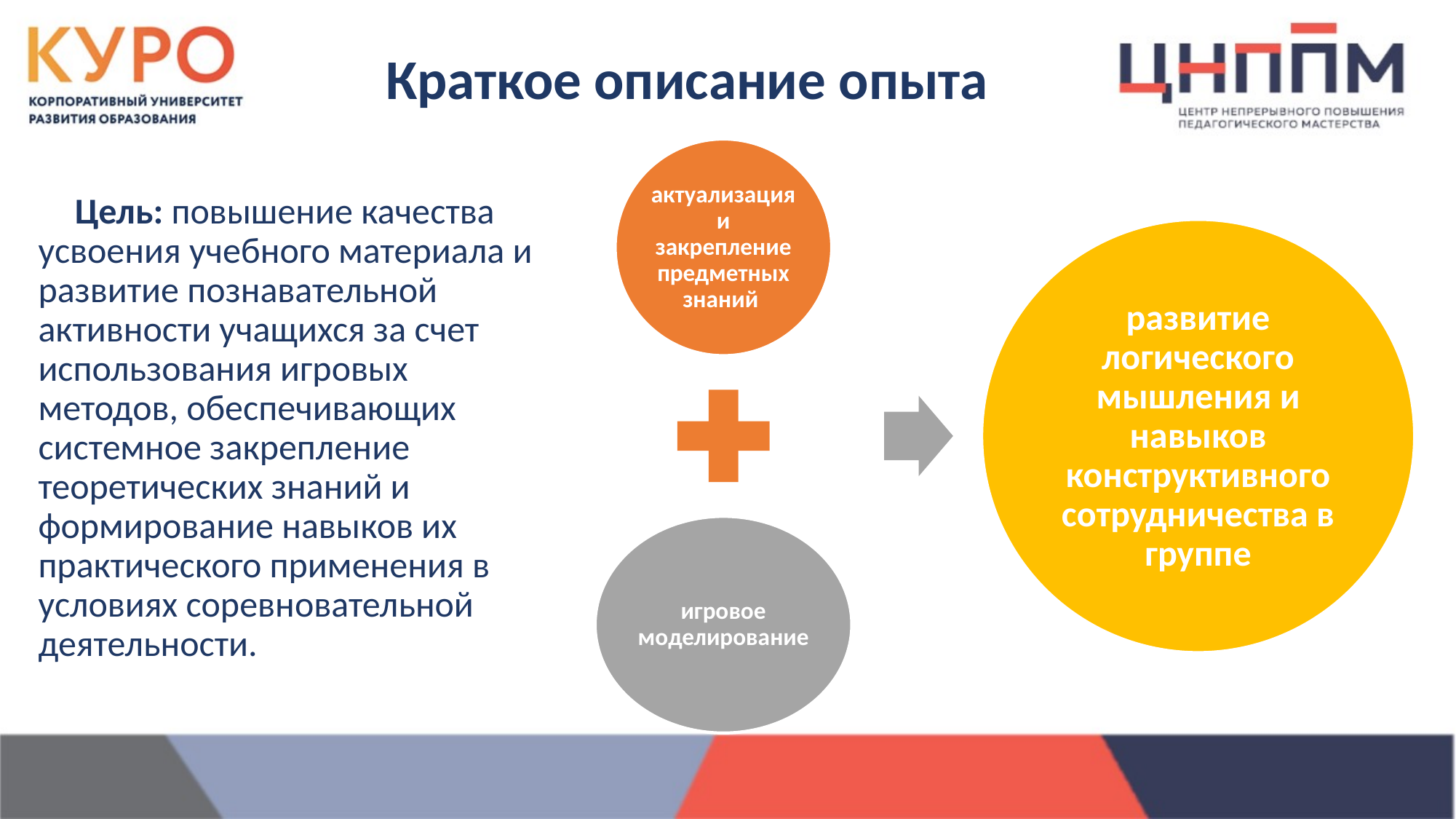

# Краткое описание опыта
актуализация и закрепление предметных знаний

игровое моделирование

развитие логического мышления и навыков конструктивного сотрудничества в группе
Цель: повышение качества усвоения учебного материала и развитие познавательной активности учащихся за счет использования игровых методов, обеспечивающих системное закрепление теоретических знаний и формирование навыков их практического применения в условиях соревновательной деятельности.